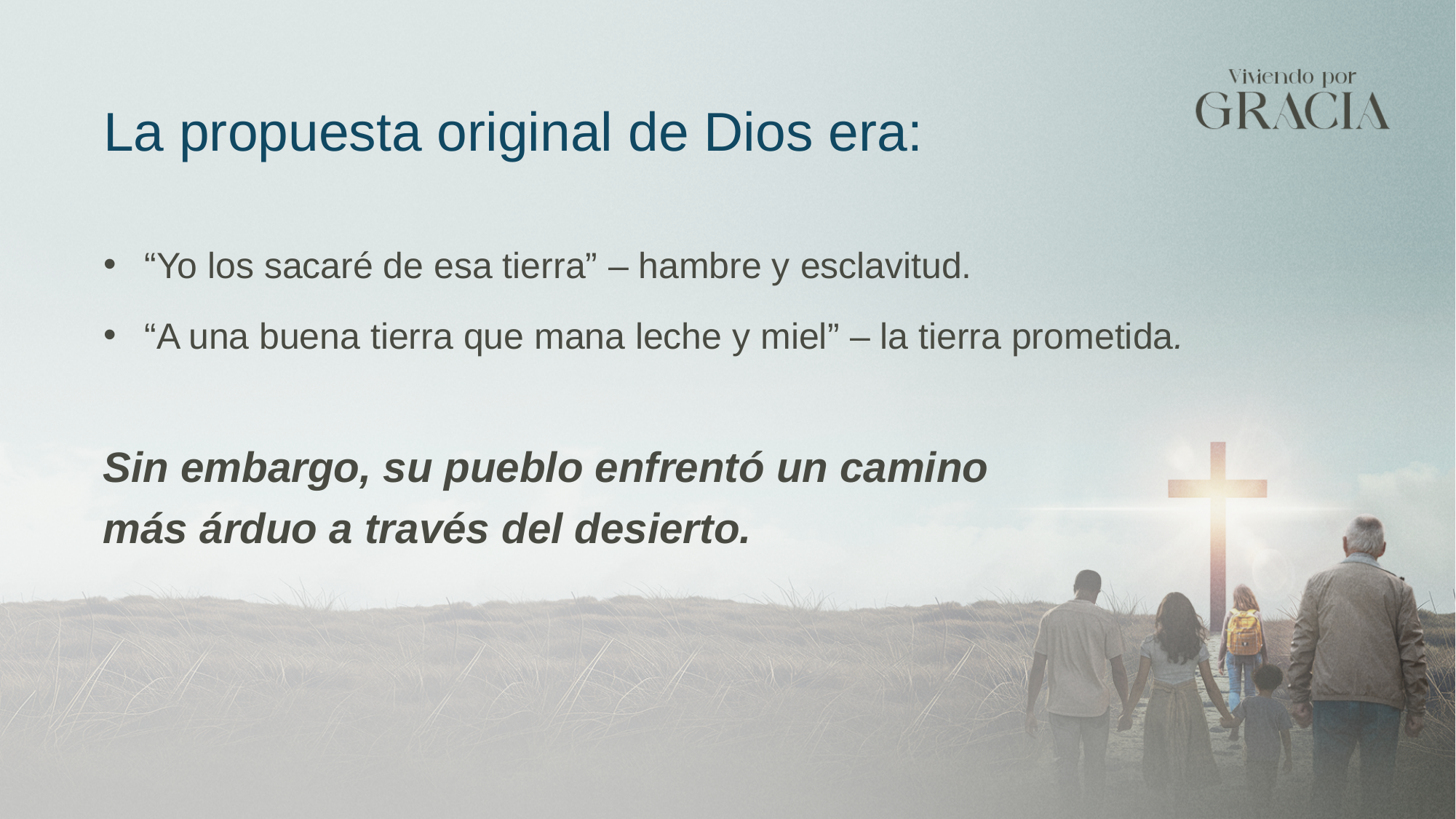

La propuesta original de Dios era:
“Yo los sacaré de esa tierra” – hambre y esclavitud.
“A una buena tierra que mana leche y miel” – la tierra prometida.
Sin embargo, su pueblo enfrentó un camino más árduo a través del desierto.